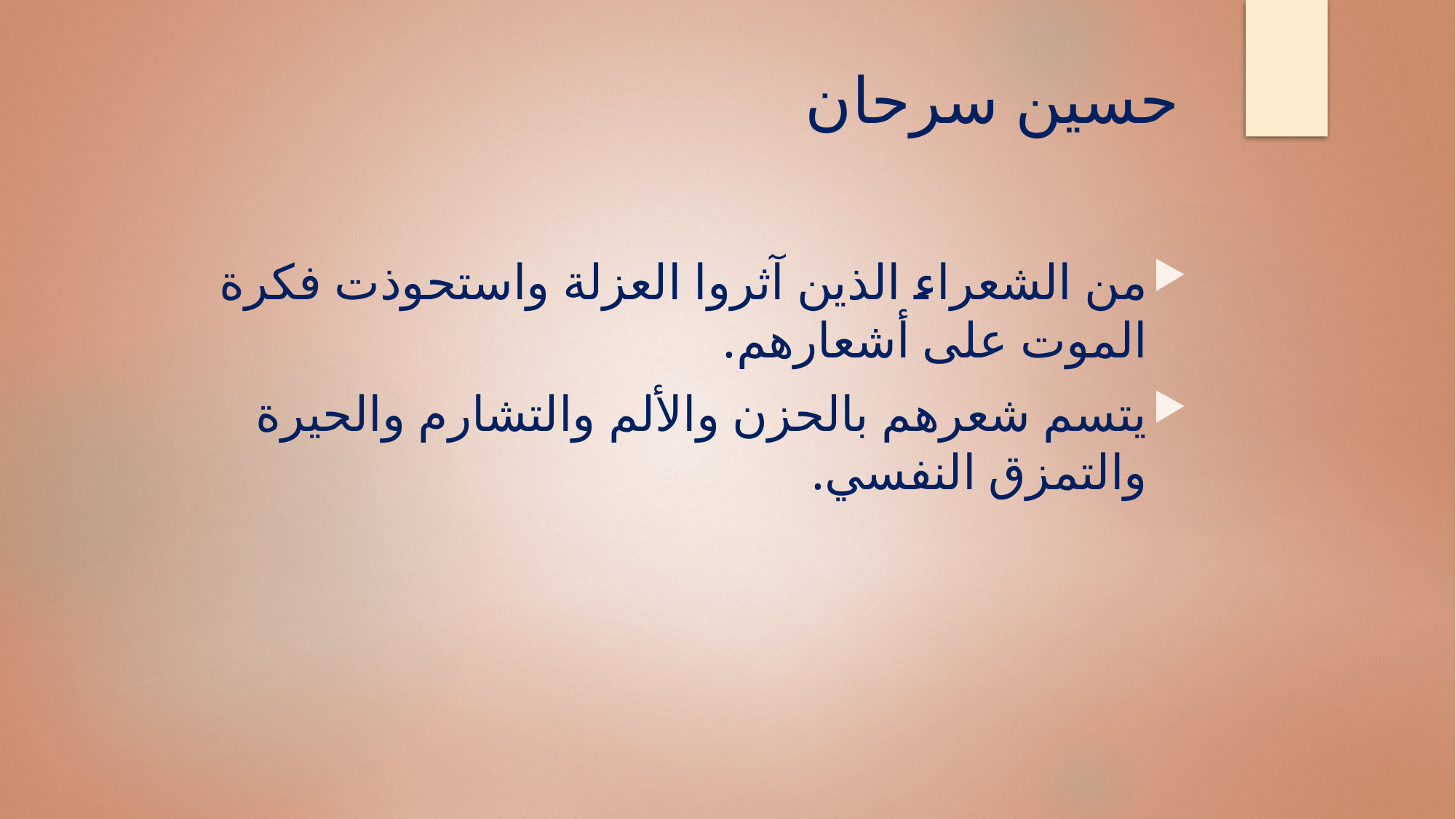

# حسين سرحان
من الشعراء الذين آثروا العزلة واستحوذت فكرة الموت على أشعارهم.
يتسم شعرهم بالحزن والألم والتشارم والحيرة والتمزق النفسي.